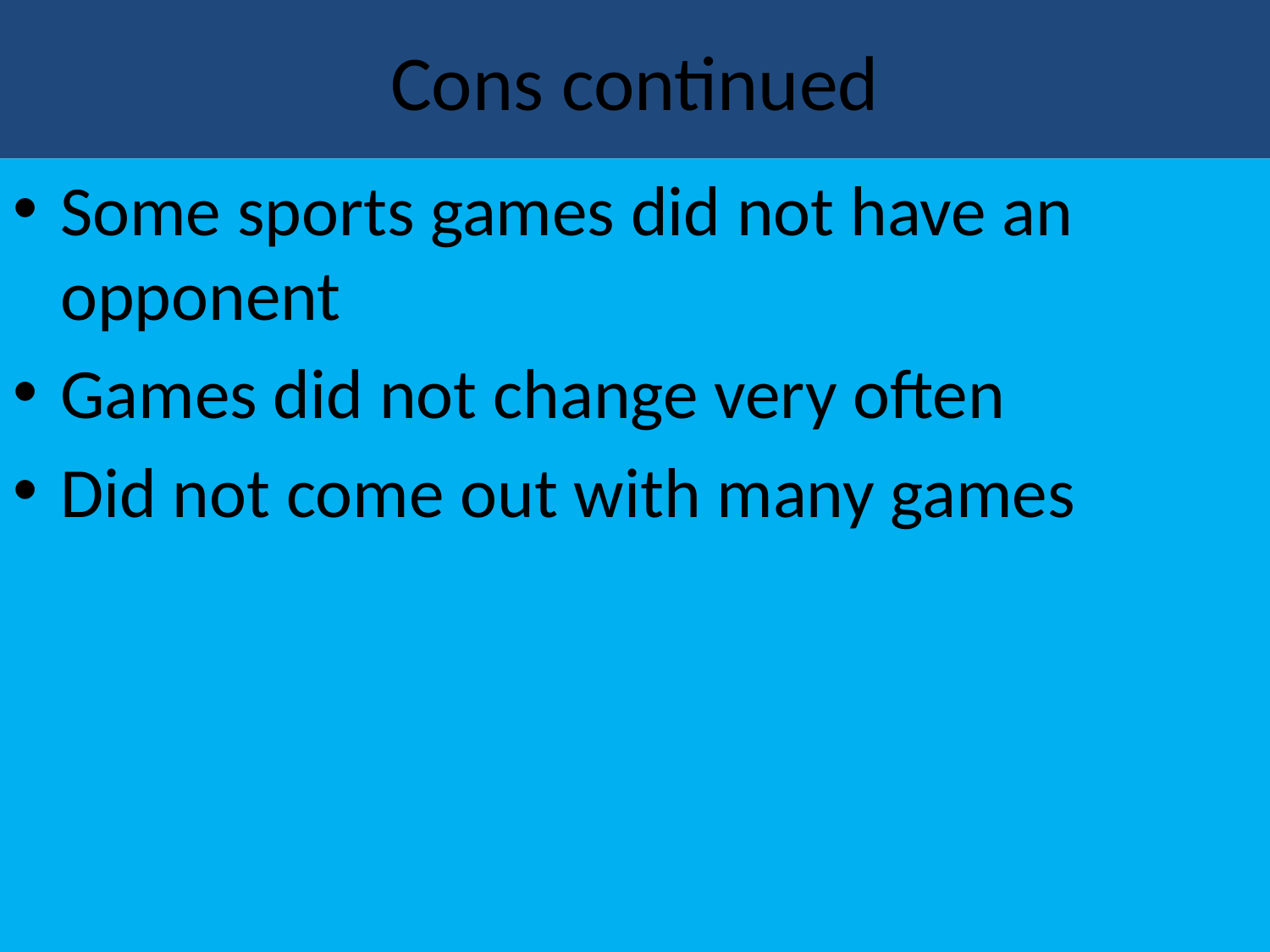

# Cons continued
Some sports games did not have an opponent
Games did not change very often
Did not come out with many games